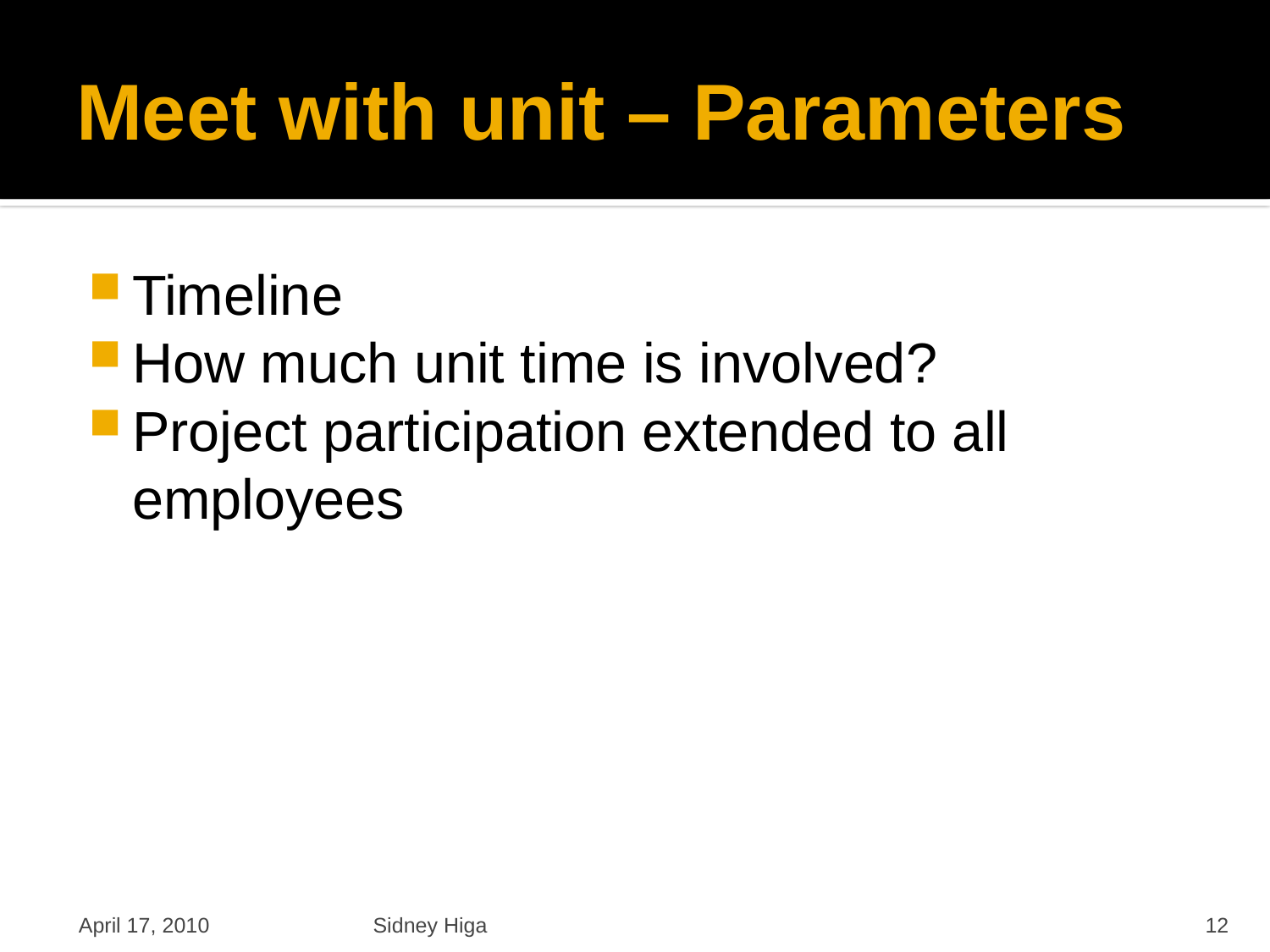

# Meet with unit – Parameters
Timeline
How much unit time is involved?
Project participation extended to all employees
April 17, 2010
Sidney Higa
12